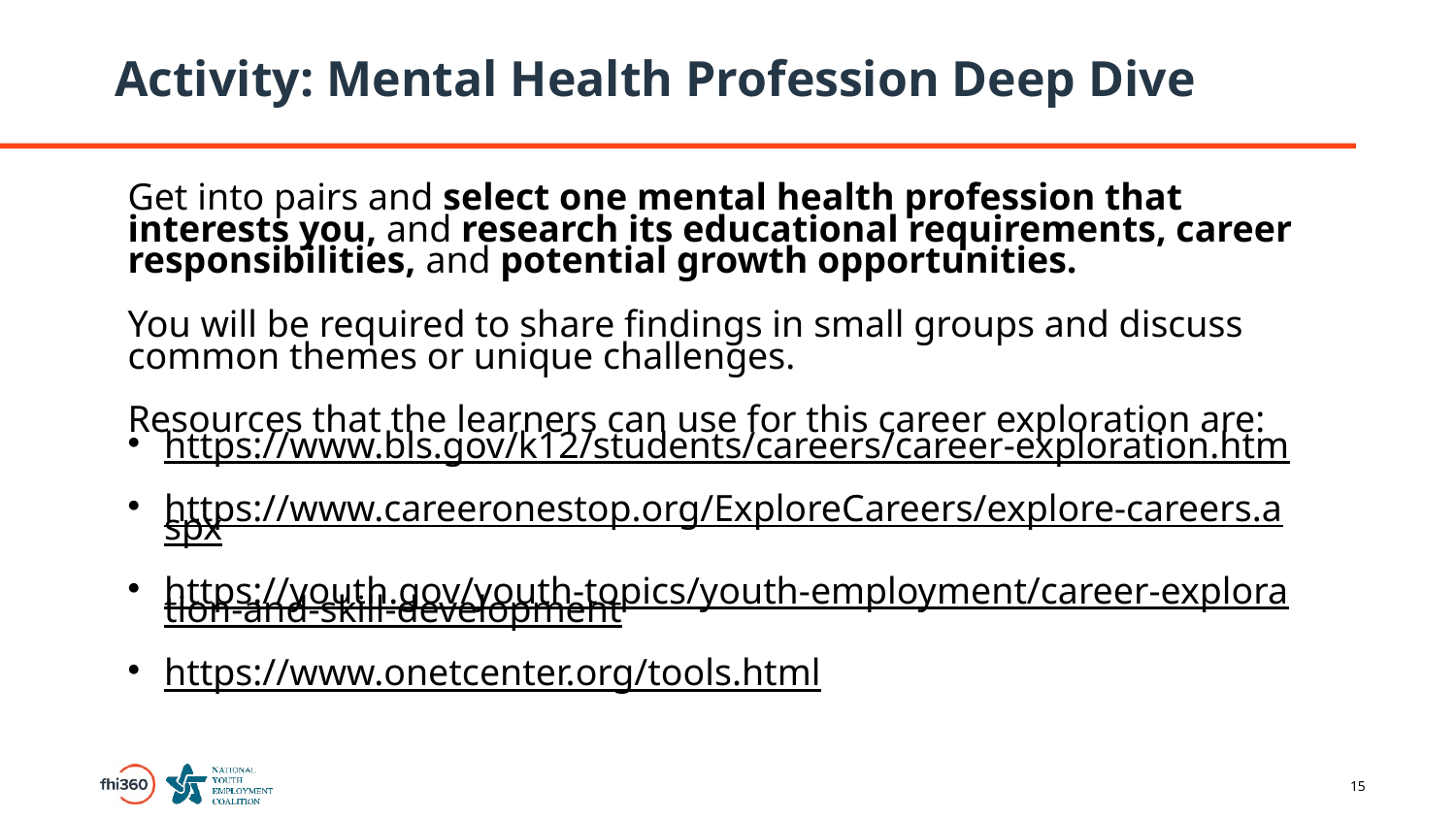

# Activity: Mental Health Profession Deep Dive
Get into pairs and select one mental health profession that interests you, and research its educational requirements, career responsibilities, and potential growth opportunities.

You will be required to share findings in small groups and discuss common themes or unique challenges.

Resources that the learners can use for this career exploration are:
https://www.bls.gov/k12/students/careers/career-exploration.htm
https://www.careeronestop.org/ExploreCareers/explore-careers.aspx
https://youth.gov/youth-topics/youth-employment/career-exploration-and-skill-development
https://www.onetcenter.org/tools.html